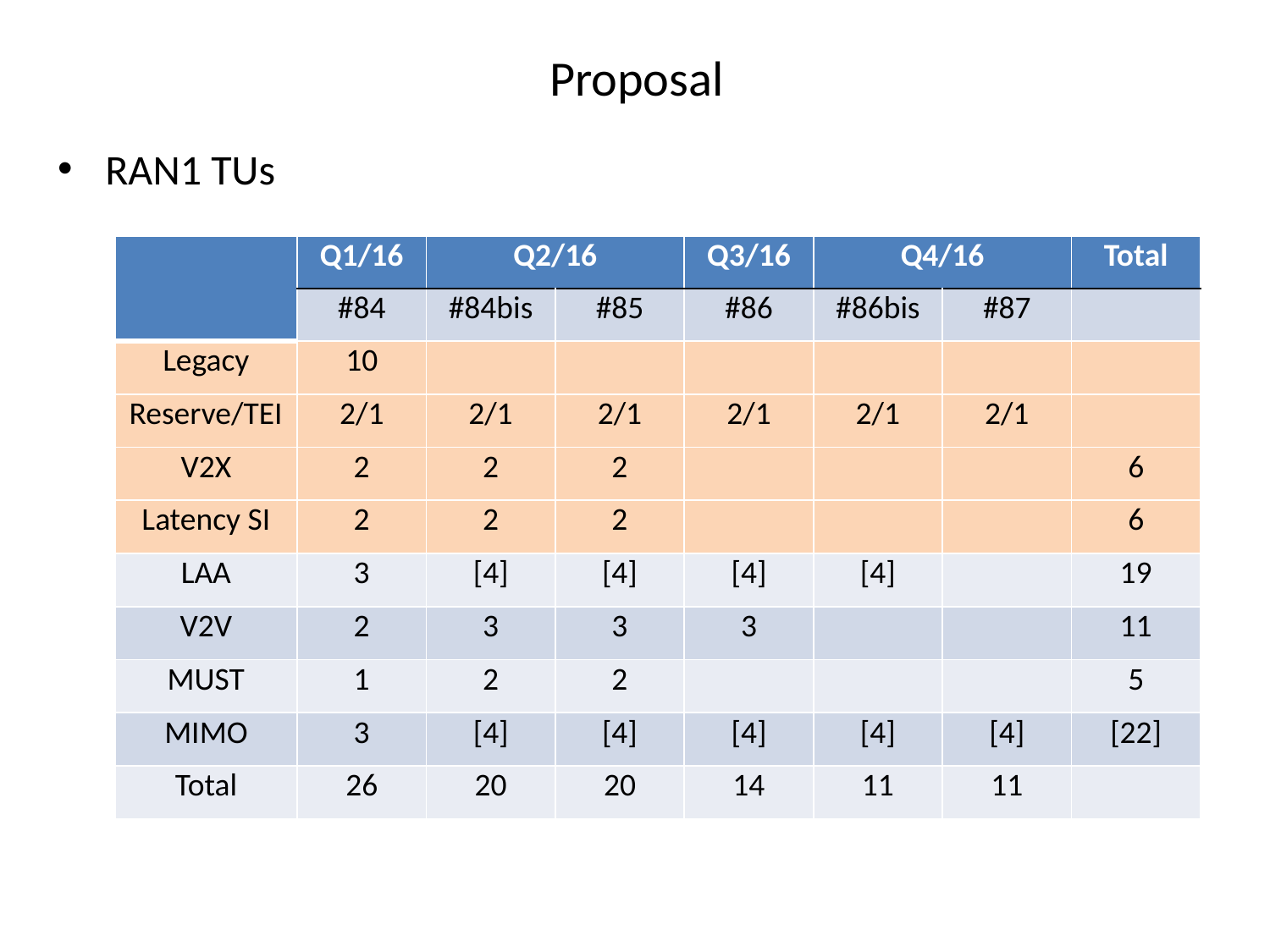

# Proposal
RAN1 TUs
|  | Q1/16 | Q2/16 |  | Q3/16 | Q4/16 |  | Total |
| --- | --- | --- | --- | --- | --- | --- | --- |
|  | #84 | #84bis | #85 | #86 | #86bis | #87 |  |
| Legacy | 10 |  |  |  |  |  |  |
| Reserve/TEI | 2/1 | 2/1 | 2/1 | 2/1 | 2/1 | 2/1 |  |
| V2X | 2 | 2 | 2 |  |  |  | 6 |
| Latency SI | 2 | 2 | 2 |  |  |  | 6 |
| LAA | 3 | [4] | [4] | [4] | [4] |  | 19 |
| V2V | 2 | 3 | 3 | 3 |  |  | 11 |
| MUST | 1 | 2 | 2 |  |  |  | 5 |
| MIMO | 3 | [4] | [4] | [4] | [4] | [4] | [22] |
| Total | 26 | 20 | 20 | 14 | 11 | 11 |  |